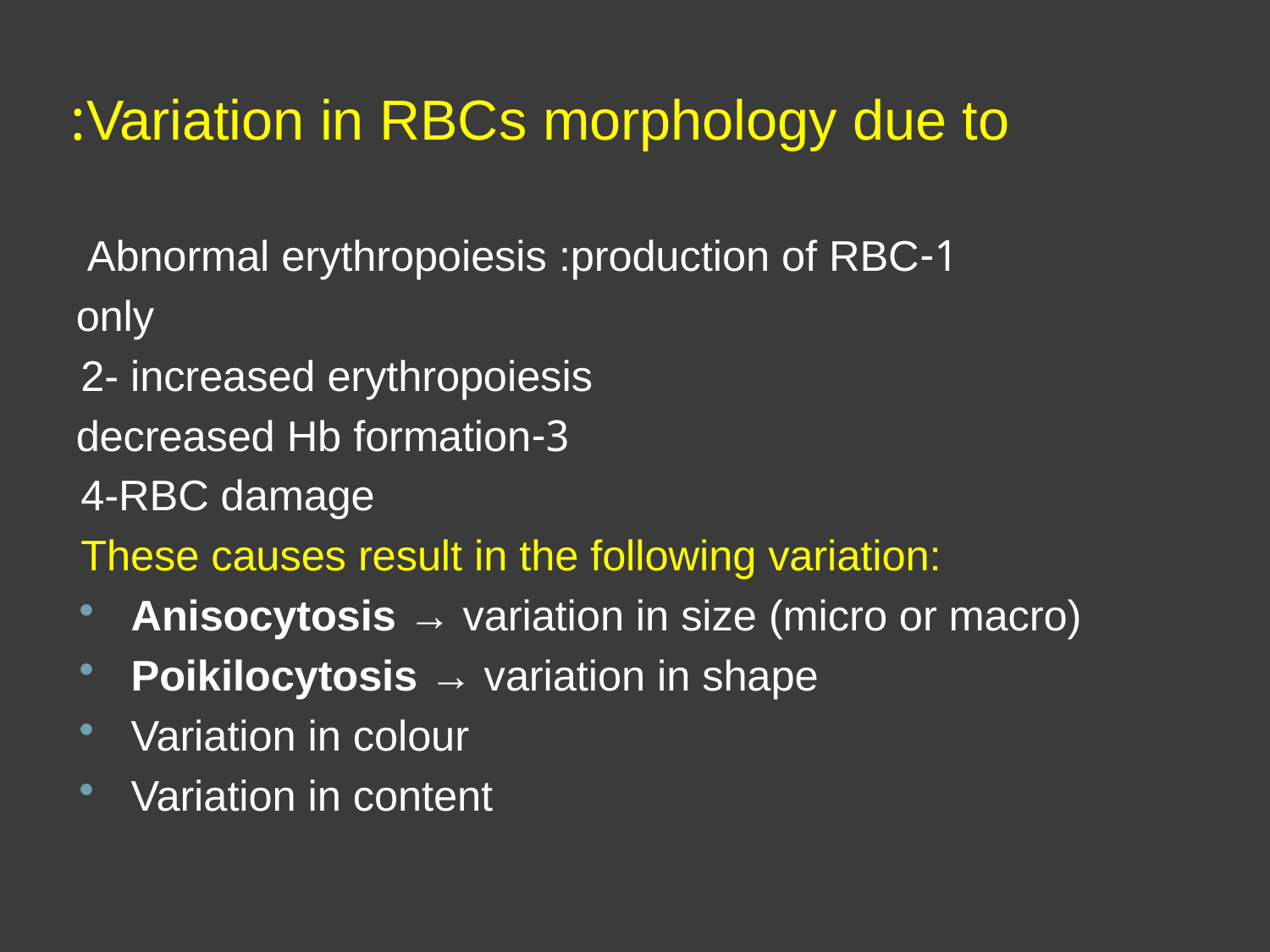

# Variation in RBCs morphology due to:
1-Abnormal erythropoiesis :production of RBC
only
2- increased erythropoiesis
3-decreased Hb formation
4-RBC damage
These causes result in the following variation:
Anisocytosis → variation in size (micro or macro)
Poikilocytosis → variation in shape
Variation in colour
Variation in content